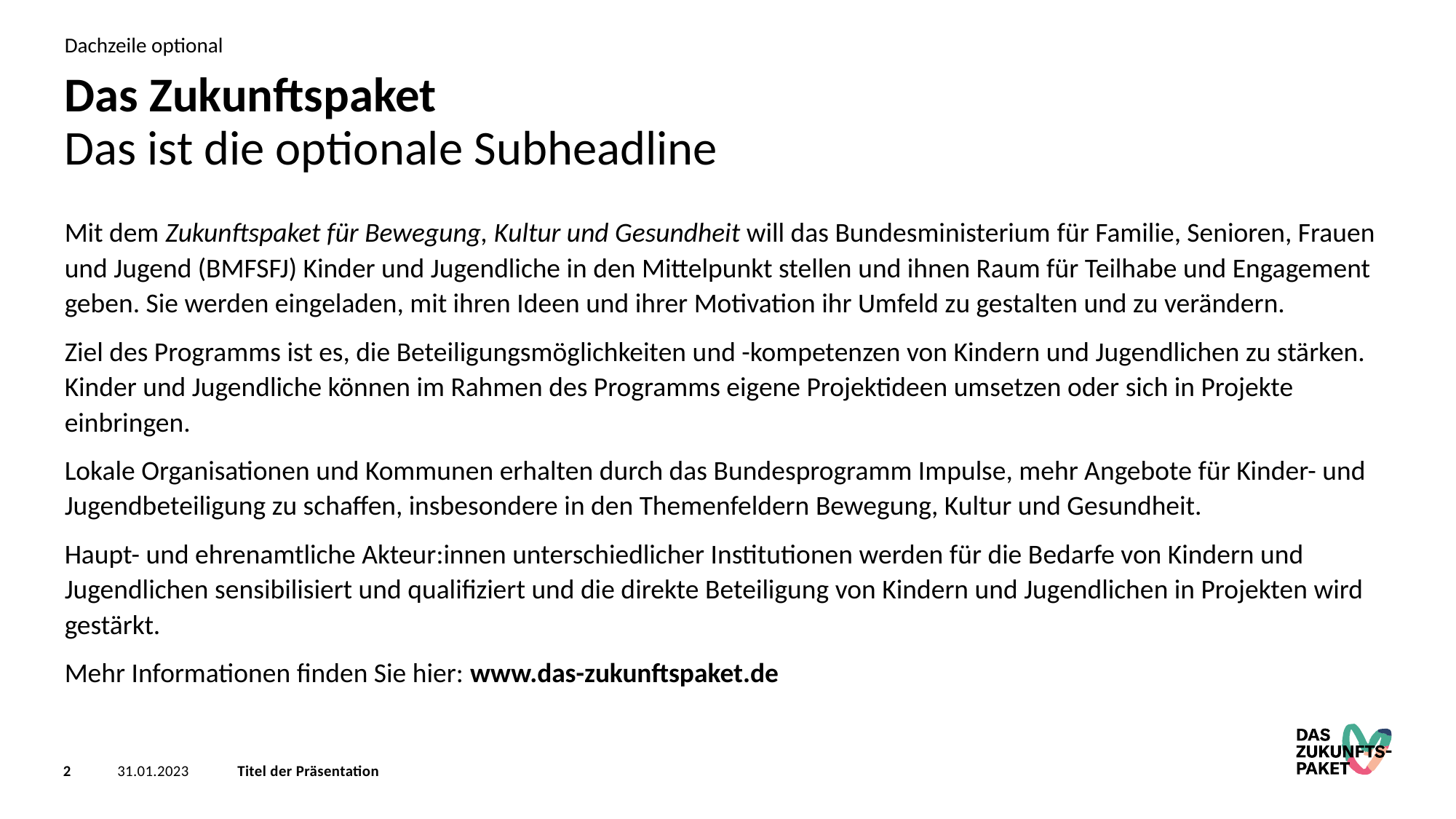

Dachzeile optional
# Das Zukunftspaket
Das ist die optionale Subheadline
Mit dem Zukunftspaket für Bewegung, Kultur und Gesundheit will das Bundesministerium für Familie, Senioren, Frauen und Jugend (BMFSFJ) Kinder und Jugendliche in den Mittelpunkt stellen und ihnen Raum für Teilhabe und Engagement geben. Sie werden eingeladen, mit ihren Ideen und ihrer Motivation ihr Umfeld zu gestalten und zu verändern.
Ziel des Programms ist es, die Beteiligungsmöglichkeiten und -kompetenzen von Kindern und Jugendlichen zu stärken. Kinder und Jugendliche können im Rahmen des Programms eigene Projektideen umsetzen oder sich in Projekte einbringen.
Lokale Organisationen und Kommunen erhalten durch das Bundesprogramm Impulse, mehr Angebote für Kinder- und Jugendbeteiligung zu schaffen, insbesondere in den Themenfeldern Bewegung, Kultur und Gesundheit.
Haupt- und ehrenamtliche Akteur:innen unterschiedlicher Institutionen werden für die Bedarfe von Kindern und Jugendlichen sensibilisiert und qualifiziert und die direkte Beteiligung von Kindern und Jugendlichen in Projekten wird gestärkt.
Mehr Informationen finden Sie hier: www.das-zukunftspaket.de
2
31.01.2023
Titel der Präsentation